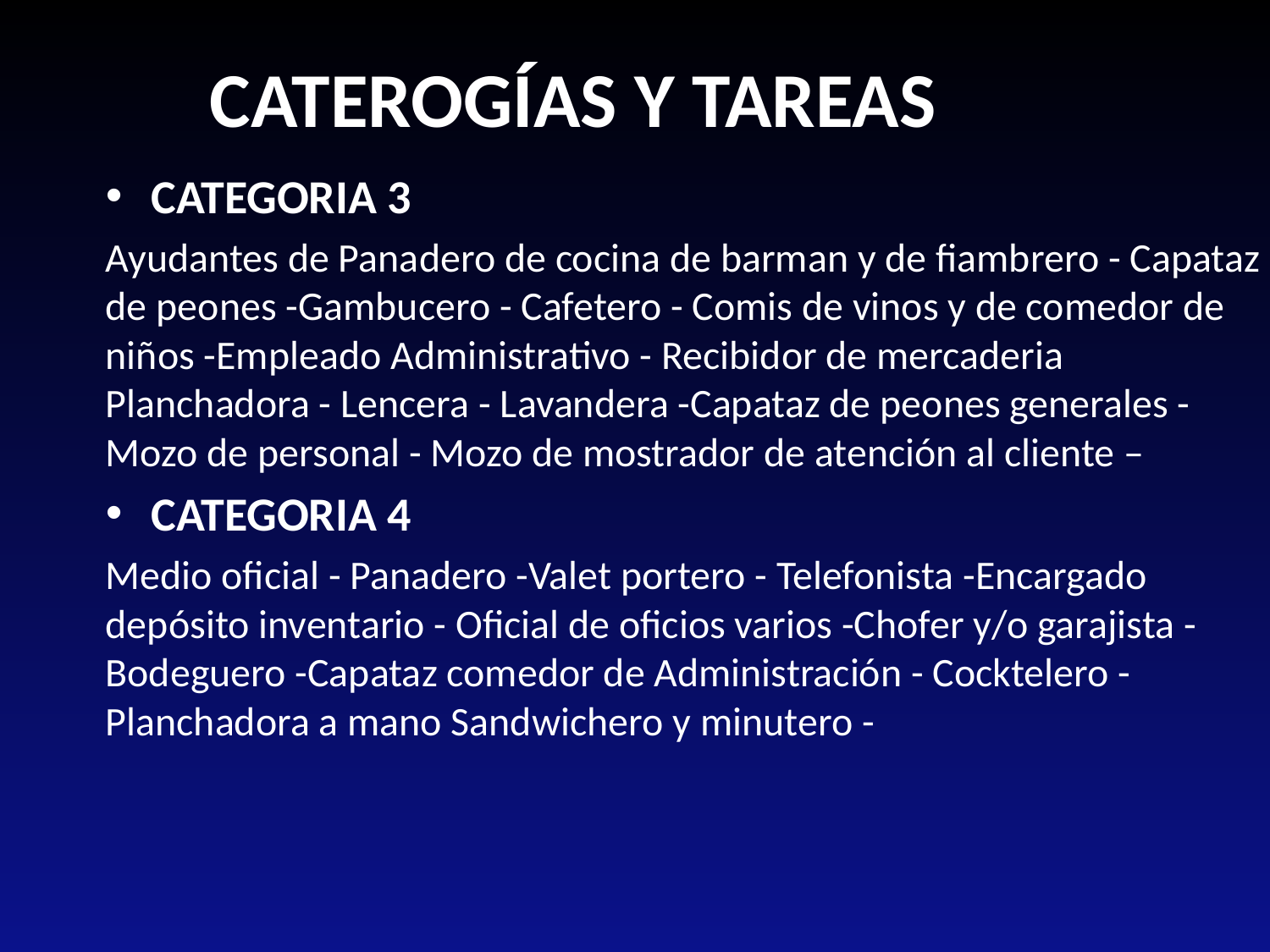

CATEROGÍAS Y TAREAS
CATEGORIA 3
Ayudantes de Panadero de cocina de barman y de fiambrero - Capataz de peones -Gambucero - Cafetero - Comis de vinos y de comedor de niños -Empleado Administrativo - Recibidor de mercaderia Planchadora - Lencera - Lavandera -Capataz de peones generales - Mozo de personal - Mozo de mostrador de atención al cliente –
CATEGORIA 4
Medio oficial - Panadero -Valet portero - Telefonista -Encargado depósito inventario - Oficial de oficios varios -Chofer y/o garajista - Bodeguero -Capataz comedor de Administración - Cocktelero - Planchadora a mano Sandwichero y minutero -